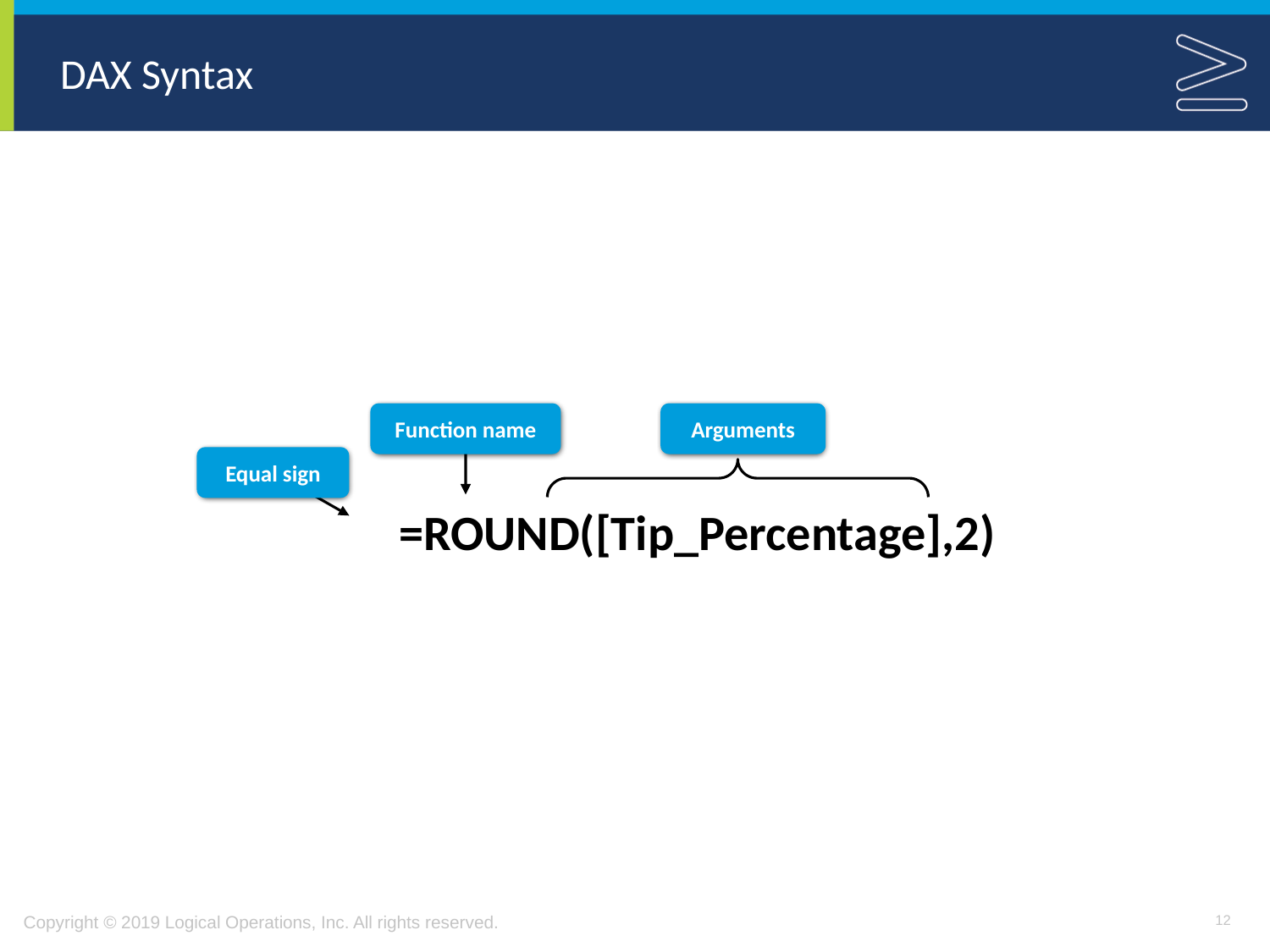

# DAX Syntax

Function name
Arguments

Equal sign

=ROUND([Tip_Percentage],2)
12